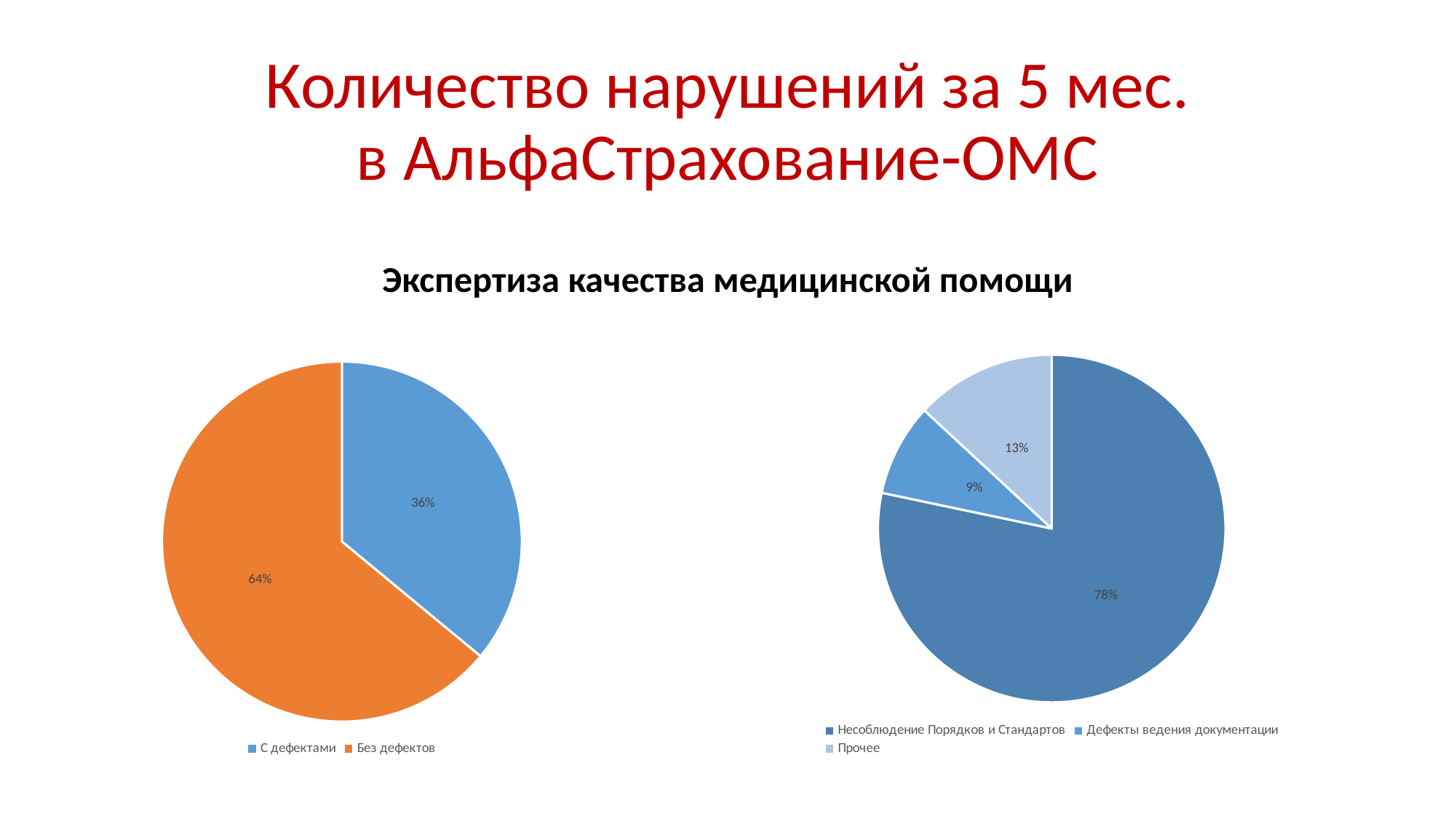

# Количество нарушений за 5 мес.
в АльфаСтрахование-ОМС
Экспертиза качества медицинской помощи

### Chart:

| Category |  |
|---|---|
| Несоблюдение Порядков и Стандартов | 0.783 |
| Дефекты ведения документации | 0.086 |
| Прочее | 0.131 |

### Chart

| Category |  |
|---|---|
| С дефектами | 0.36 |
| Без дефектов | 0.64 |